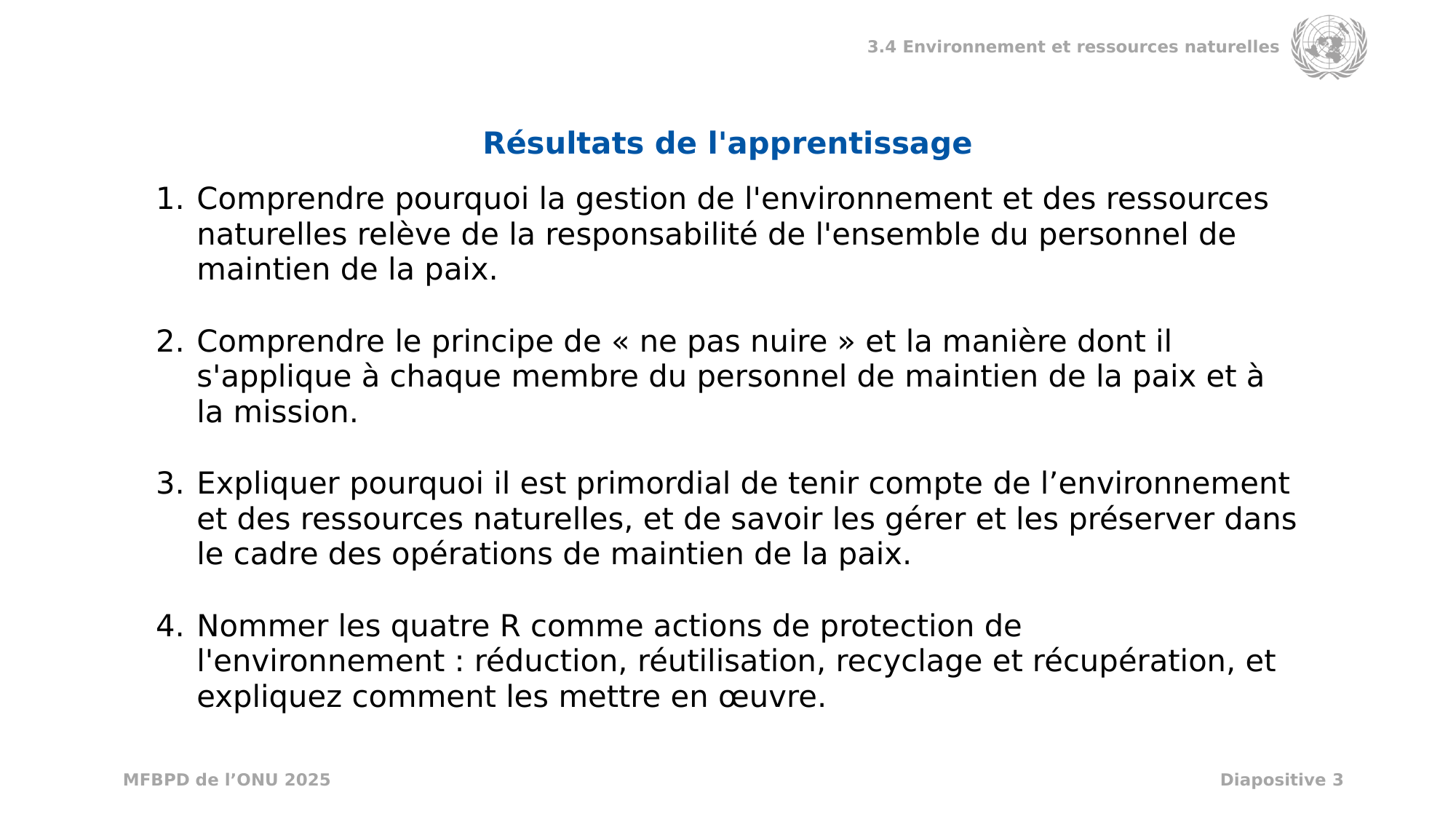

| Résultats de l'apprentissage |
| --- |
| Comprendre pourquoi la gestion de l'environnement et des ressources naturelles relève de la responsabilité de l'ensemble du personnel de maintien de la paix. Comprendre le principe de « ne pas nuire » et la manière dont il s'applique à chaque membre du personnel de maintien de la paix et à la mission.  Expliquer pourquoi il est primordial de tenir compte de l’environnement et des ressources naturelles, et de savoir les gérer et les préserver dans le cadre des opérations de maintien de la paix. Nommer les quatre R comme actions de protection de l'environnement : réduction, réutilisation, recyclage et récupération, et expliquez comment les mettre en œuvre. |